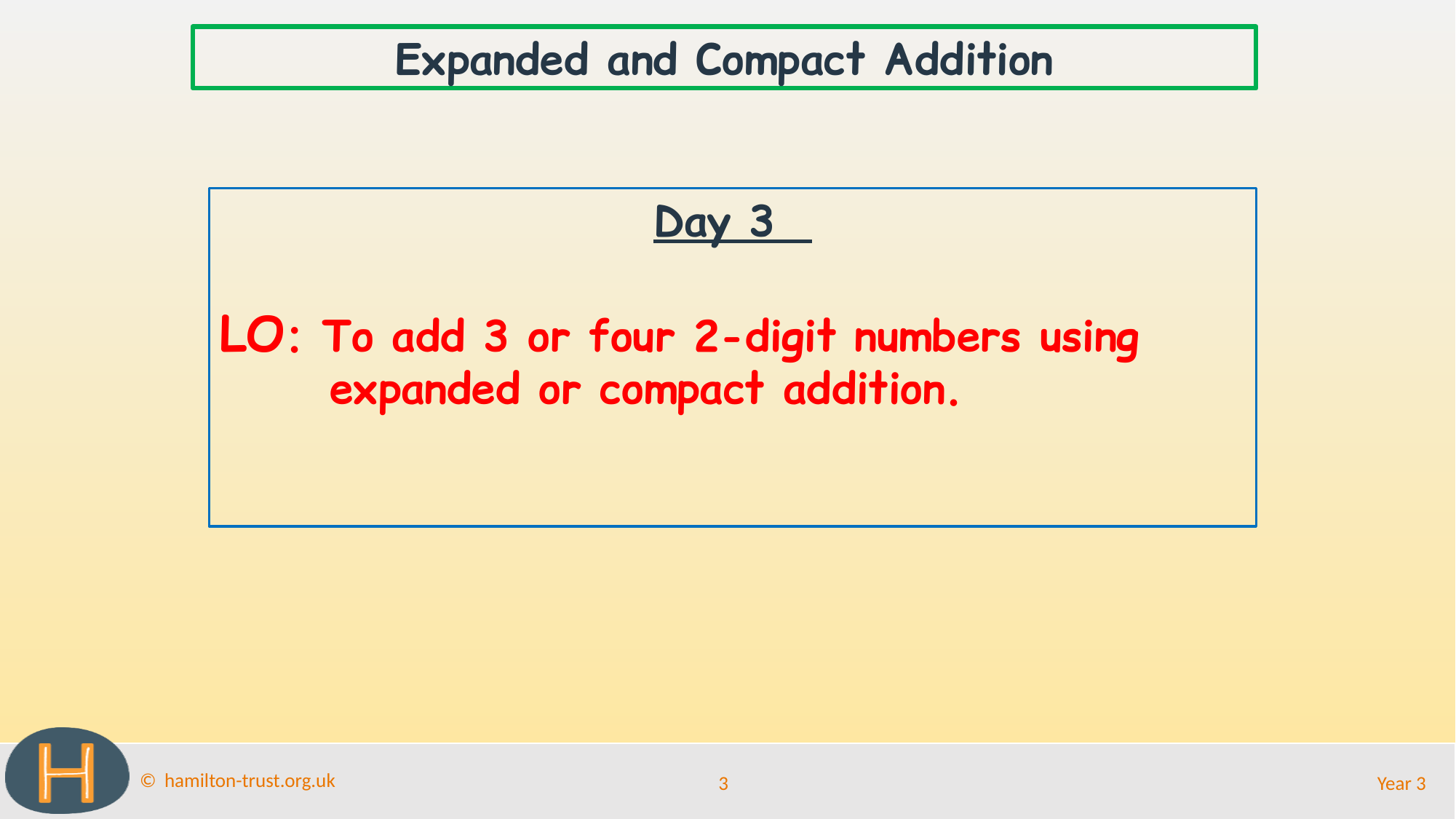

Expanded and Compact Addition
Day 3

LO: To add 3 or four 2-digit numbers using
      expanded or compact addition.

3
Year 3